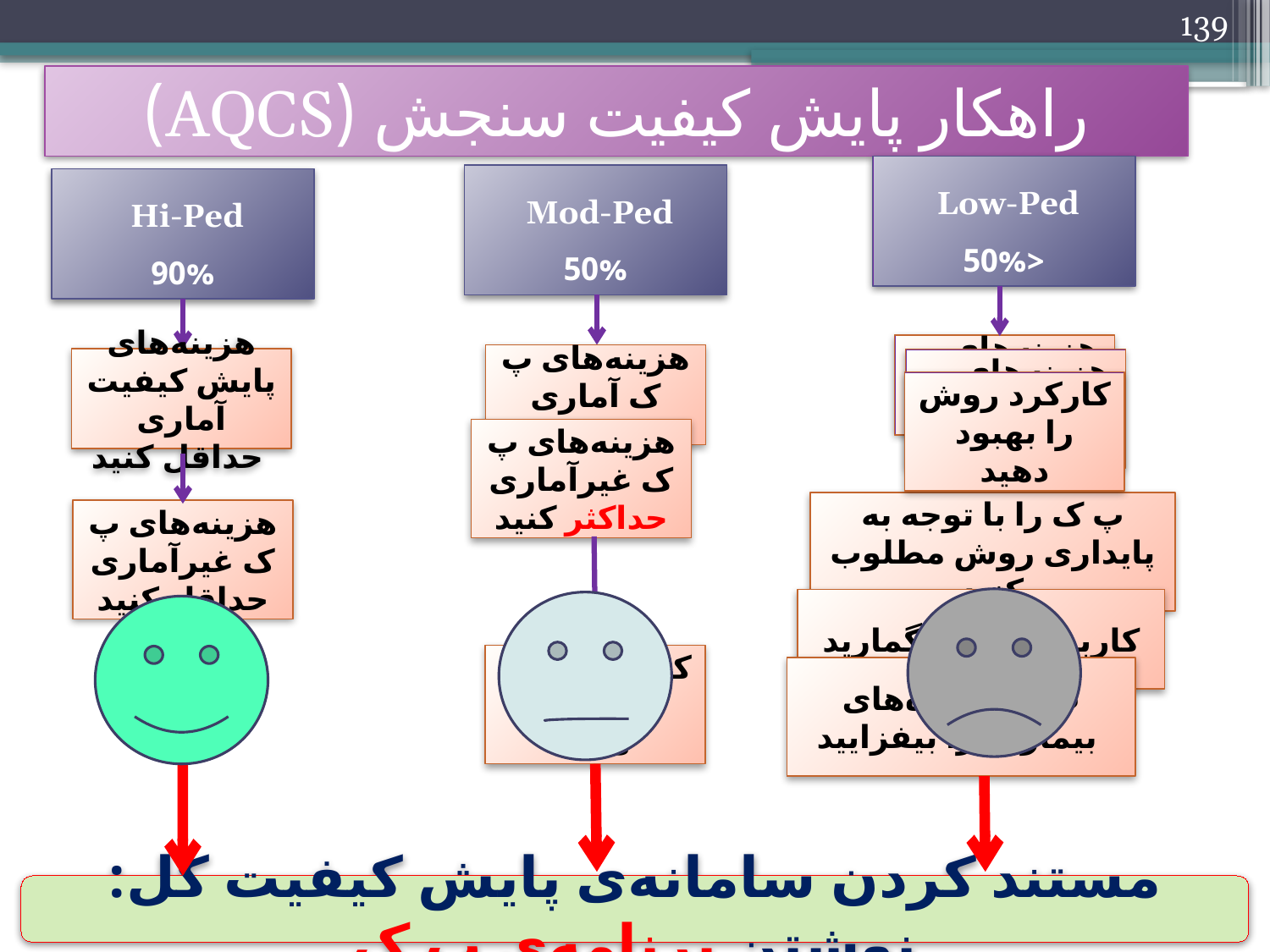

139
# راهکار پایش کیفیت سنجش (AQCS)
Low-Ped
<50%
Mod-Ped
50%
Hi-Ped
90%
هزینه‌های پ ک آماری حداکثر کنید
هزینه‌های پ ک آماری حداکثر کنید
هزینه‌های پایش کیفیت آماری حداقل کنید
هزینه‌های پ ک غیرآماری حداکثر کنید
کارکرد روش را بهبود دهید
هزینه‌های پ ک غیرآماری حداکثر کنید
پ ک را با توجه به پایداری روش مطلوب کنید
هزینه‌های پ ک غیرآماری حداقل کنید

کاربر مناسب بگمارید

کارکرد روش را بهبود دهید
پ ک با داده‌های بیماران را بیفزایید
مستند کردن سامانه‌ی پایش کیفیت کل: نوشتن برنامه‌ی پ ک